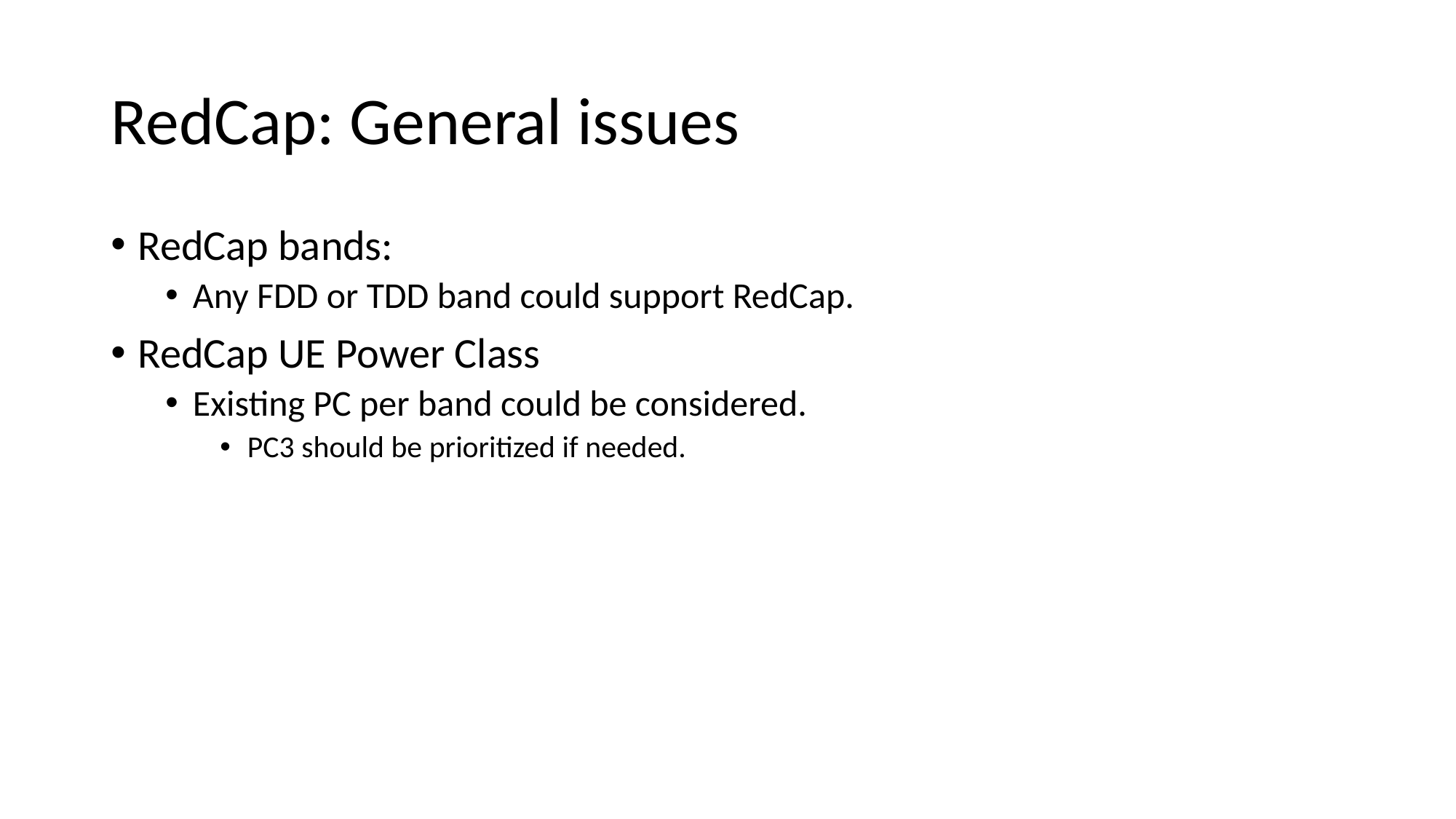

# RedCap: General issues
RedCap bands:
Any FDD or TDD band could support RedCap.
RedCap UE Power Class
Existing PC per band could be considered.
PC3 should be prioritized if needed.